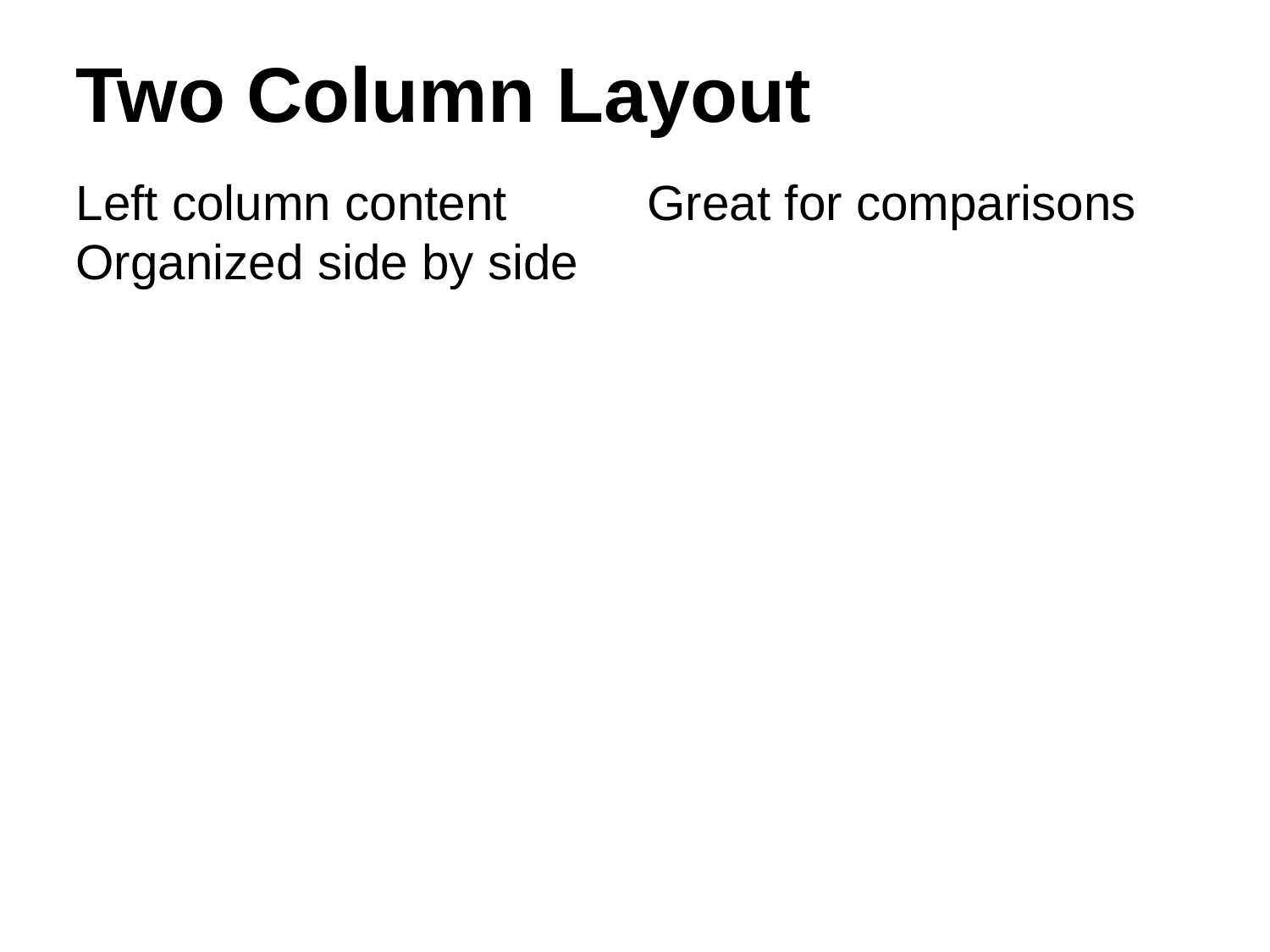

# Two Column Layout
Left column content
Organized side by side
Great for comparisons